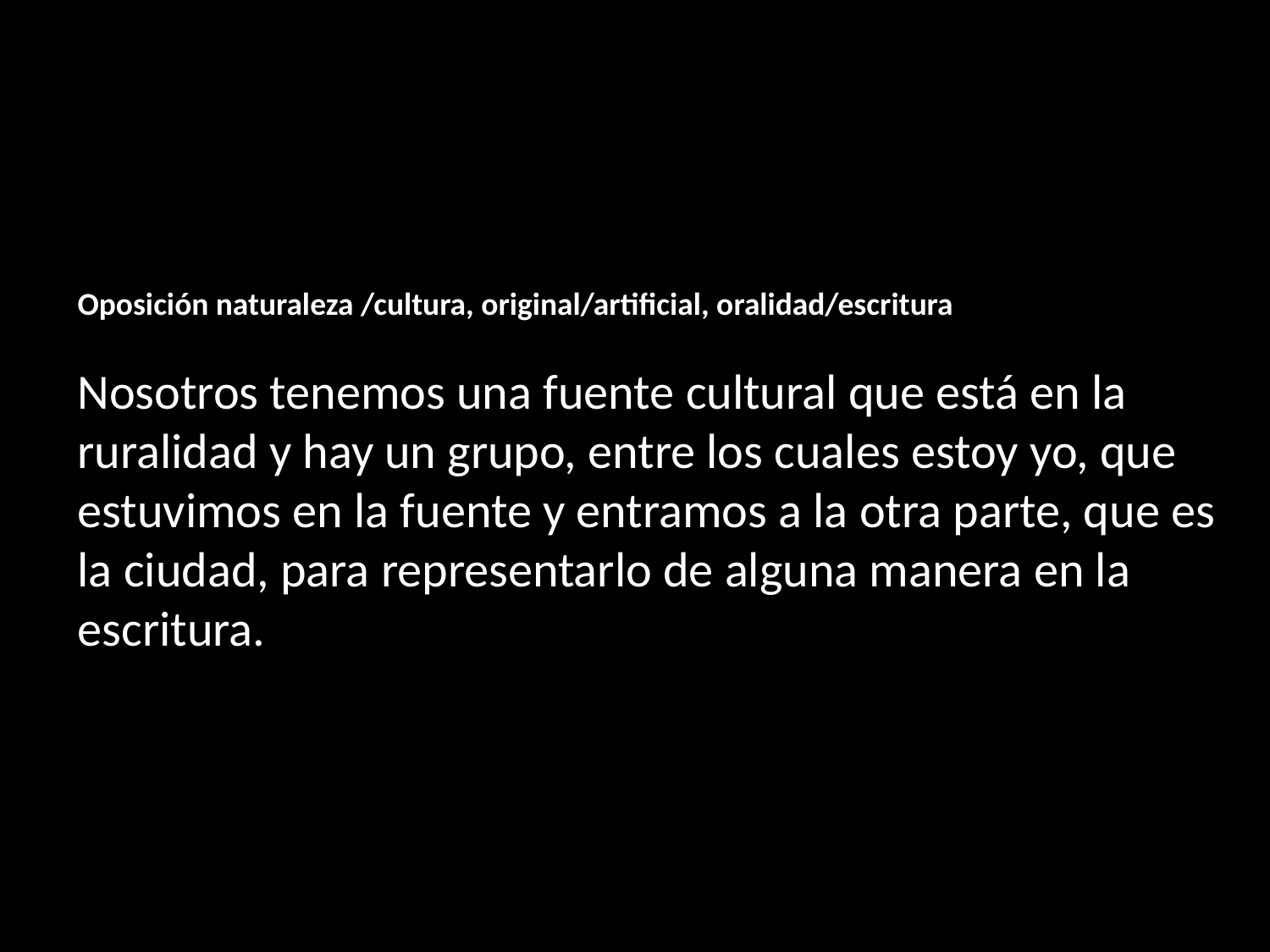

Oposición naturaleza /cultura, original/artificial, oralidad/escritura

Nosotros tenemos una fuente cultural que está en la ruralidad y hay un grupo, entre los cuales estoy yo, que estuvimos en la fuente y entramos a la otra parte, que es la ciudad, para representarlo de alguna manera en la escritura.